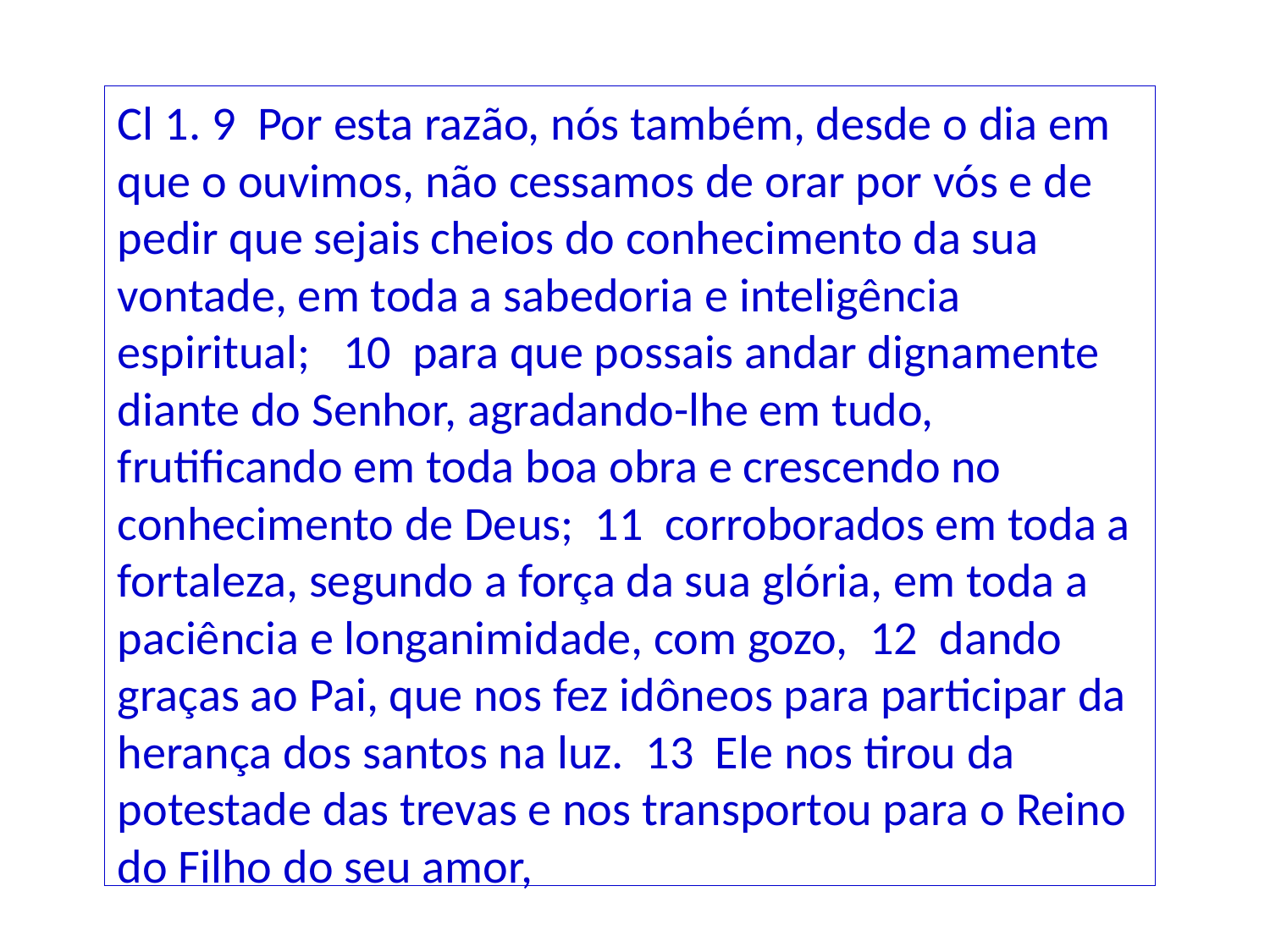

Cl 1. 9  Por esta razão, nós também, desde o dia em que o ouvimos, não cessamos de orar por vós e de pedir que sejais cheios do conhecimento da sua vontade, em toda a sabedoria e inteligência espiritual;   10  para que possais andar dignamente diante do Senhor, agradando-lhe em tudo, frutificando em toda boa obra e crescendo no conhecimento de Deus;  11  corroborados em toda a fortaleza, segundo a força da sua glória, em toda a paciência e longanimidade, com gozo,  12  dando graças ao Pai, que nos fez idôneos para participar da herança dos santos na luz.  13  Ele nos tirou da potestade das trevas e nos transportou para o Reino do Filho do seu amor,